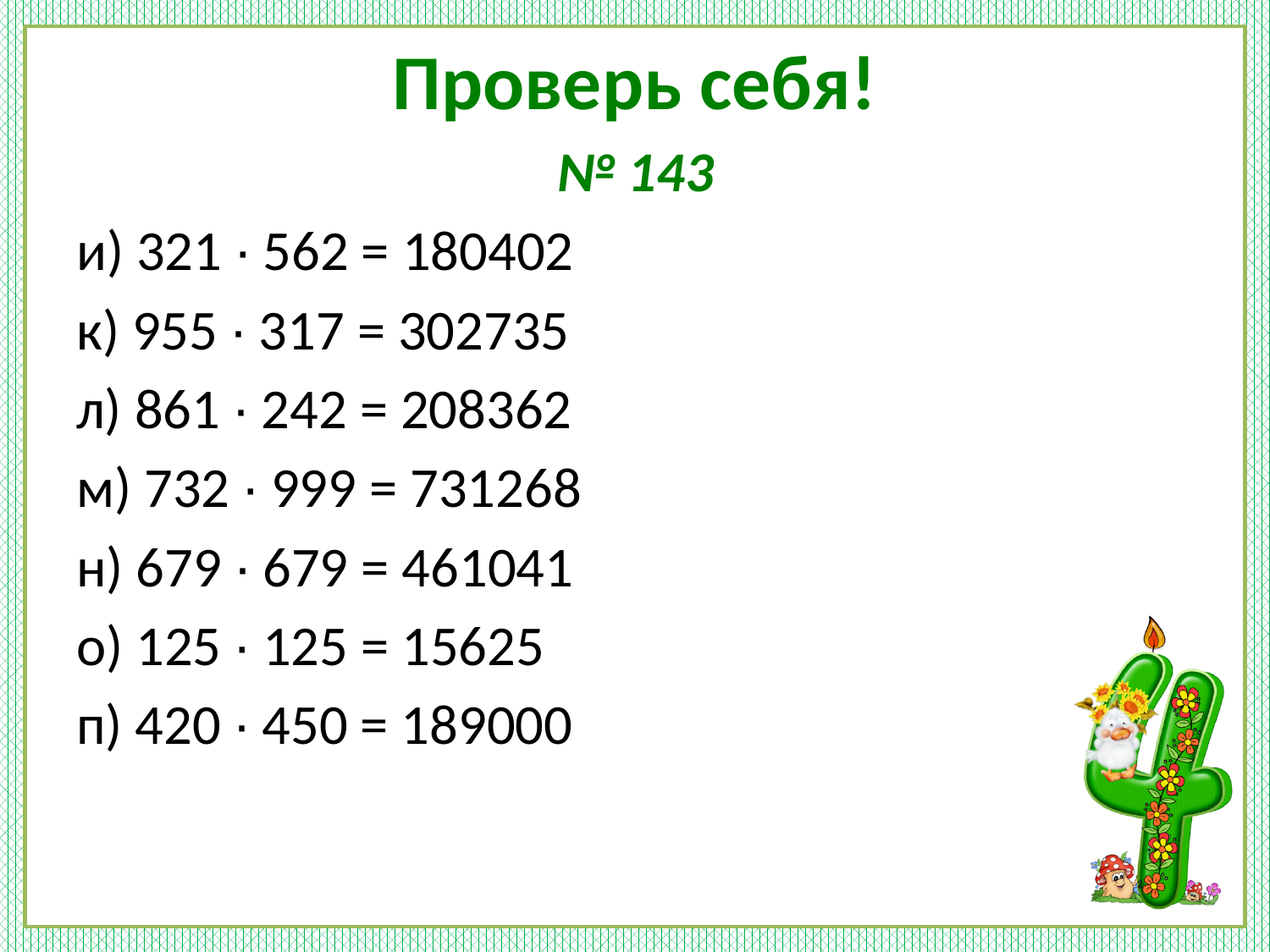

# Проверь себя!
№ 143
и) 321 ∙ 562 = 180402
к) 955 ∙ 317 = 302735
л) 861 ∙ 242 = 208362
м) 732 ∙ 999 = 731268
н) 679 ∙ 679 = 461041
о) 125 ∙ 125 = 15625
п) 420 ∙ 450 = 189000